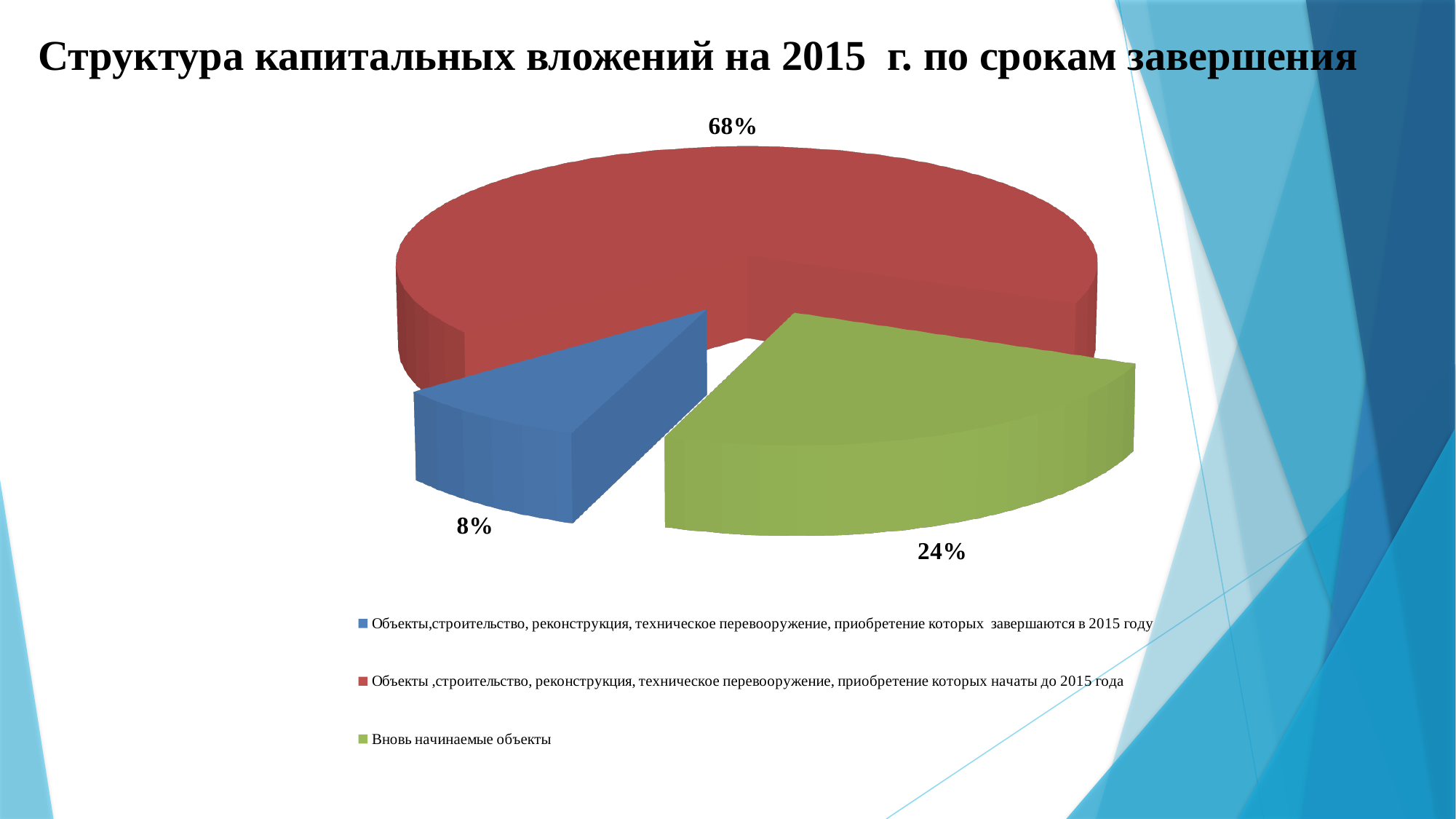

Структура капитальных вложений на 2015  г. по срокам завершения
#

[unsupported chart]